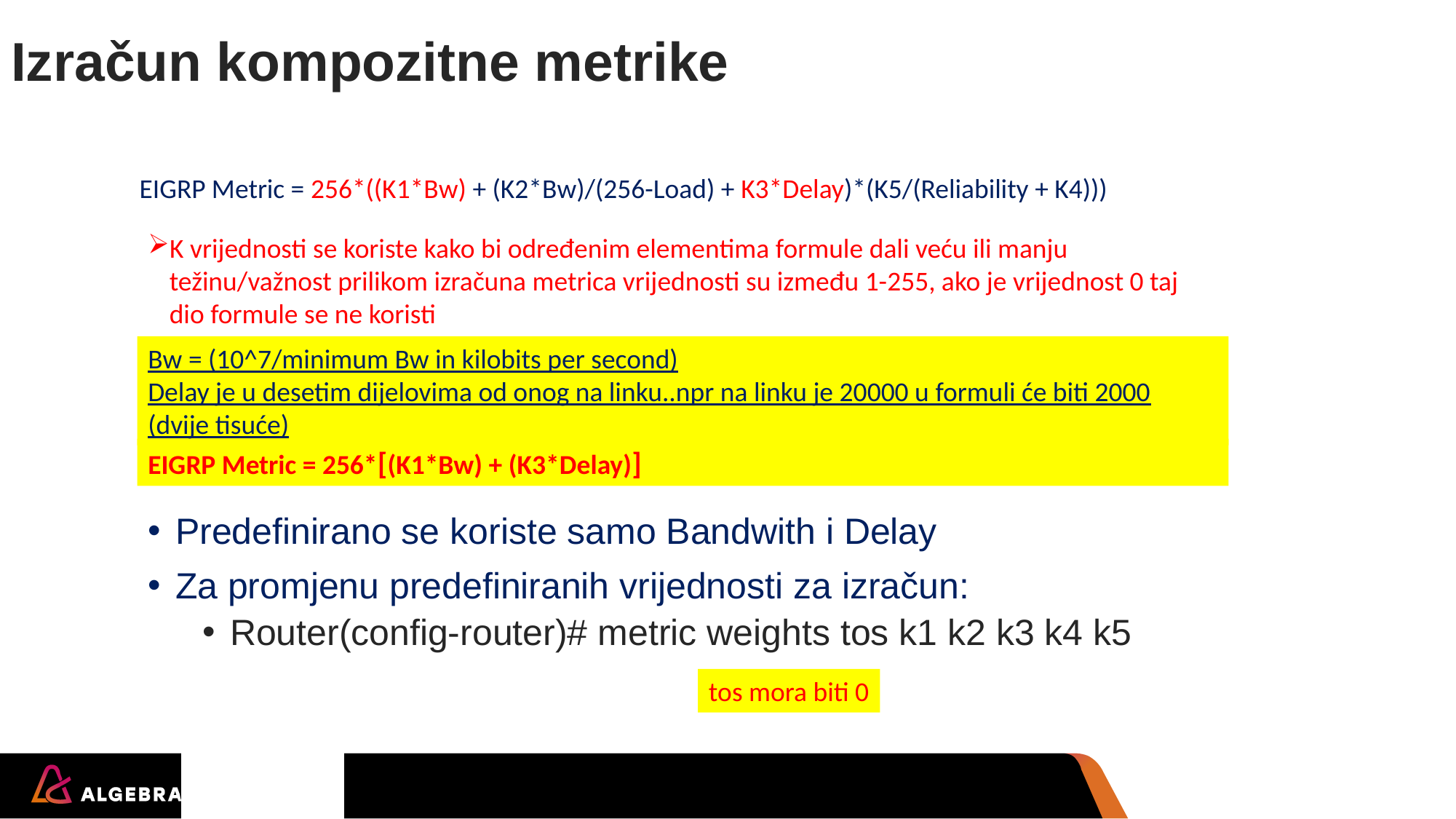

# Izračun kompozitne metrike

EIGRP Metric = 256*((K1*Bw) + (K2*Bw)/(256-Load) + K3*Delay)*(K5/(Reliability + K4)))
K vrijednosti se koriste kako bi određenim elementima formule dali veću ili manju težinu/važnost prilikom izračuna metrica vrijednosti su između 1-255, ako je vrijednost 0 taj dio formule se ne koristi
Bw = (10^7/minimum Bw in kilobits per second)
Delay je u desetim dijelovima od onog na linku..npr na linku je 20000 u formuli će biti 2000 (dvije tisuće)
EIGRP Metric = 256*[(K1*Bw) + (K3*Delay)]
Predefinirano se koriste samo Bandwith i Delay
Za promjenu predefiniranih vrijednosti za izračun:
Router(config-router)# metric weights tos k1 k2 k3 k4 k5
tos mora biti 0